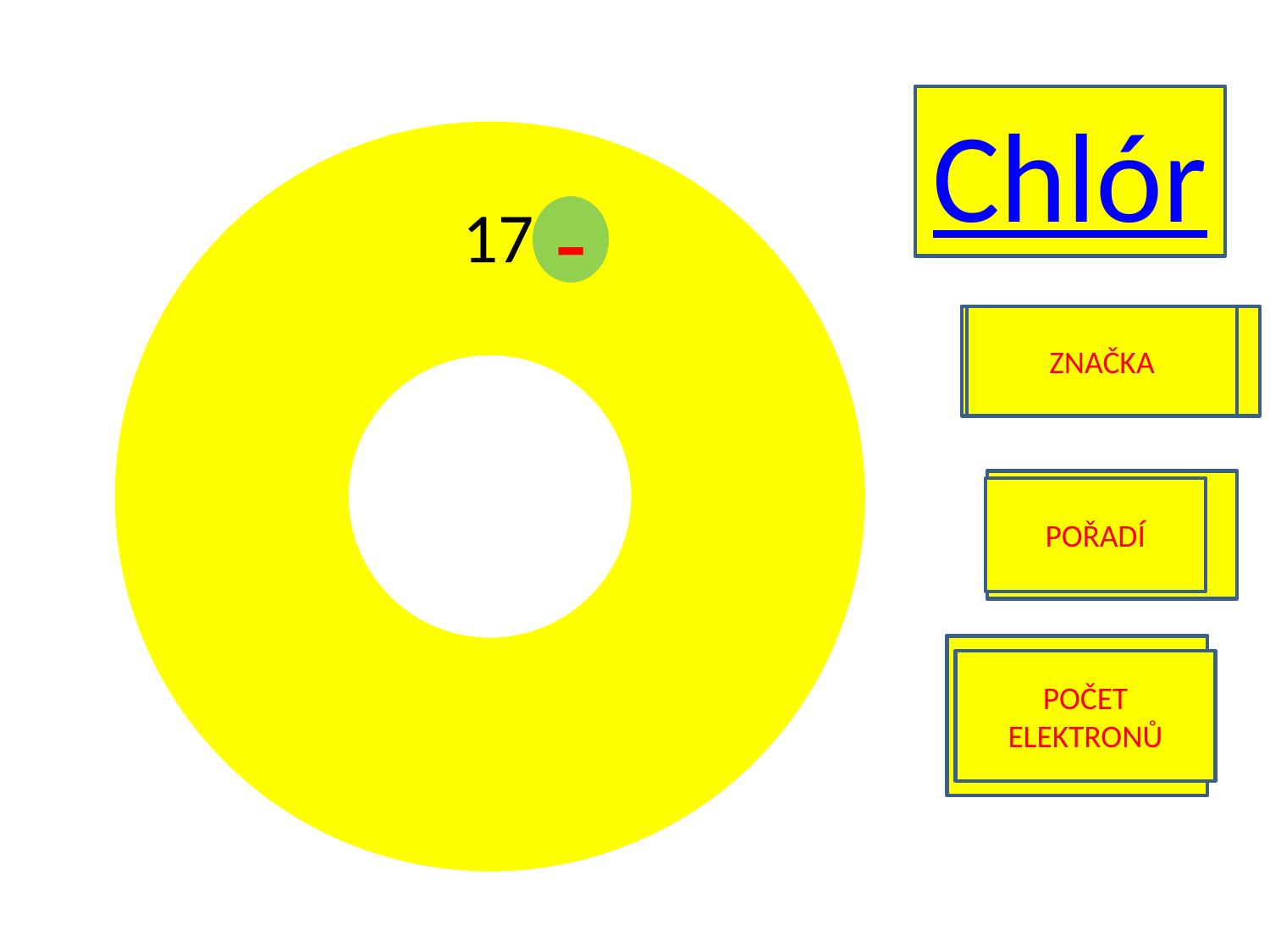

Chlór

17
-
Cl
ZNAČKA
ZNAČKA

17

17
POŘADÍ
POŘADÍ
POČET ELEKTRONŮ
17
POČET ELEKTRONŮ